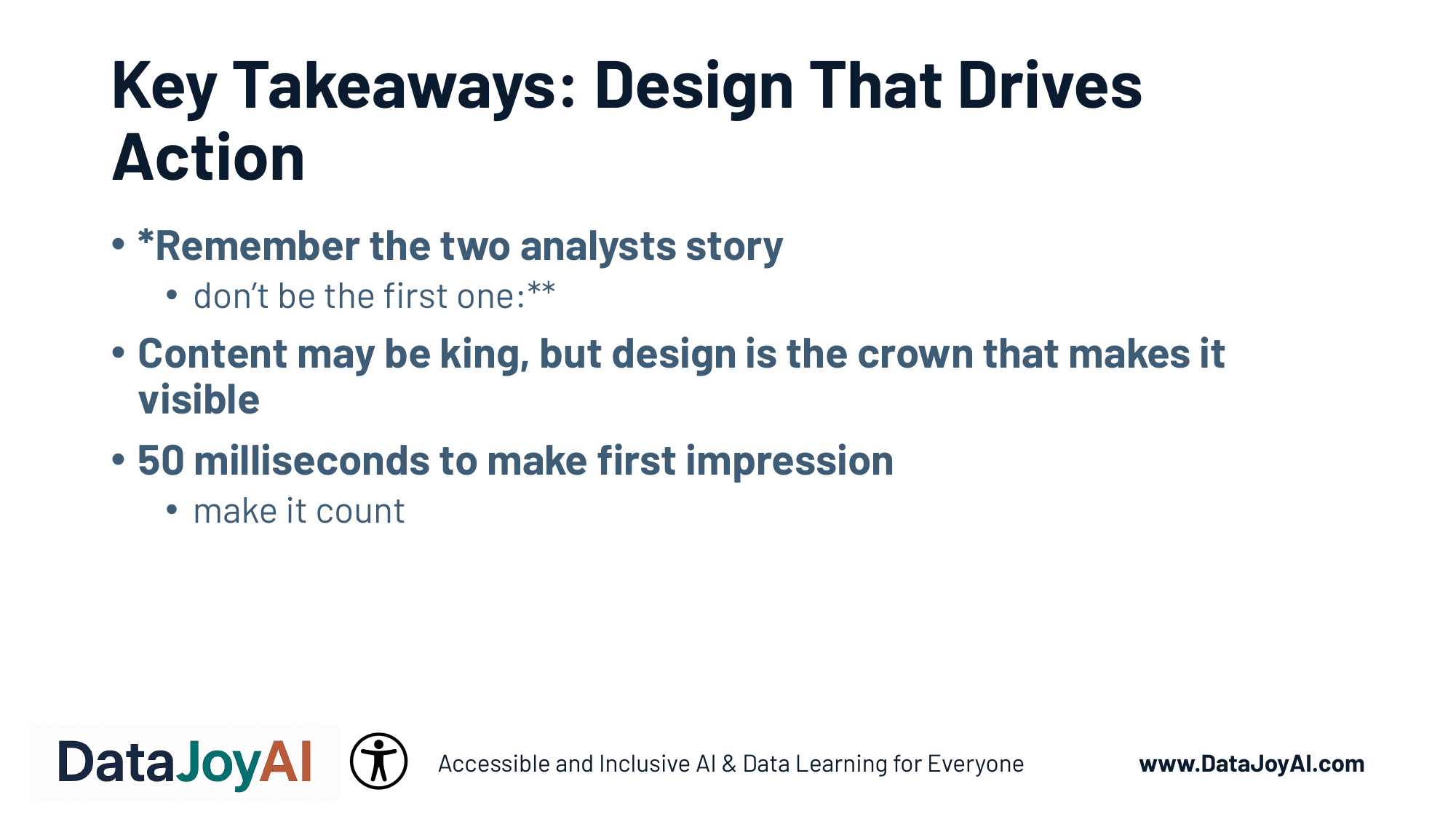

# Key Takeaways: Design That Drives Action
*Remember the two analysts story
don’t be the first one:**
Content may be king, but design is the crown that makes it visible
50 milliseconds to make first impression
make it count